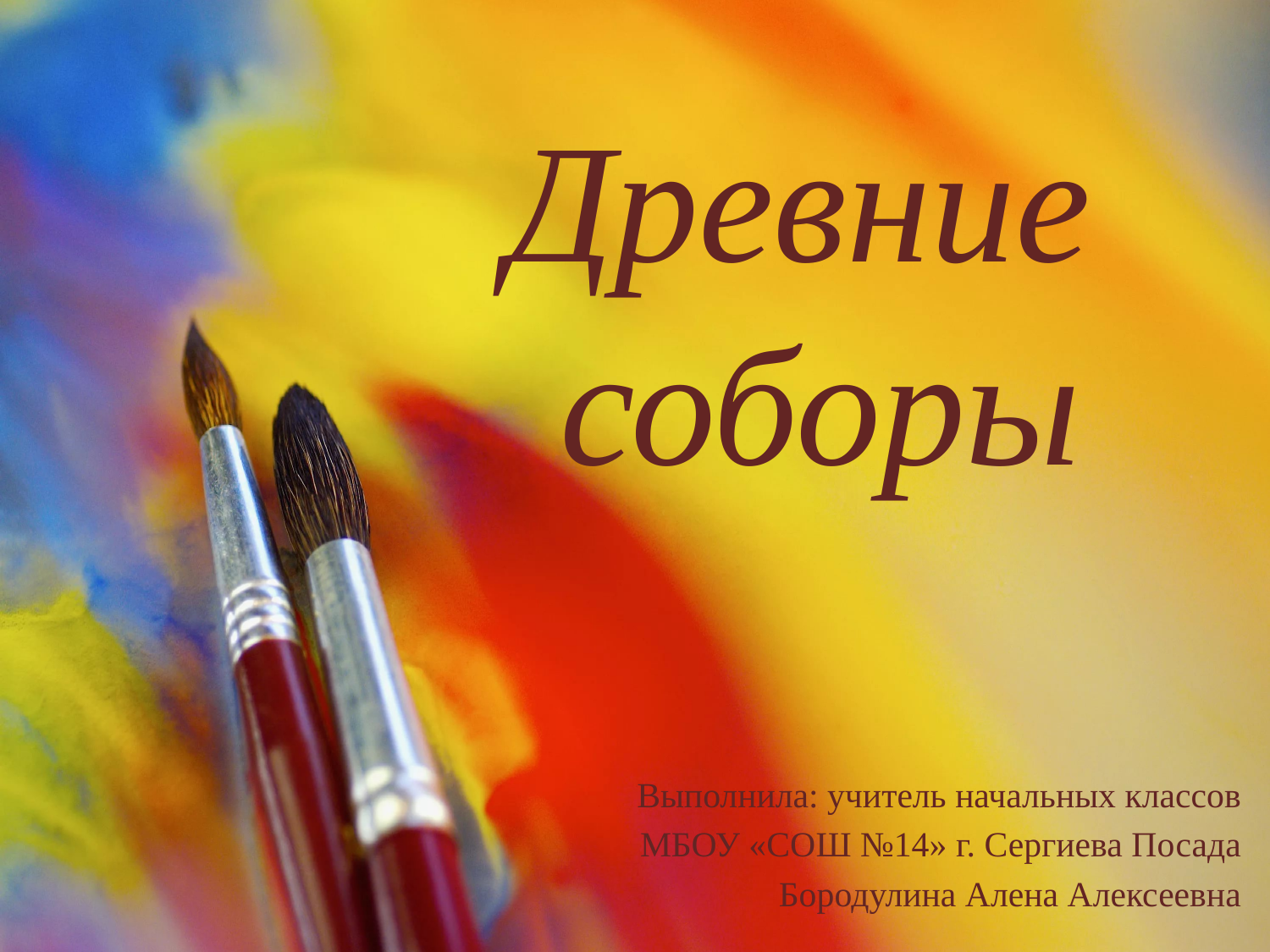

# Древние соборы
Выполнила: учитель начальных классов
МБОУ «СОШ №14» г. Сергиева Посада
Бородулина Алена Алексеевна